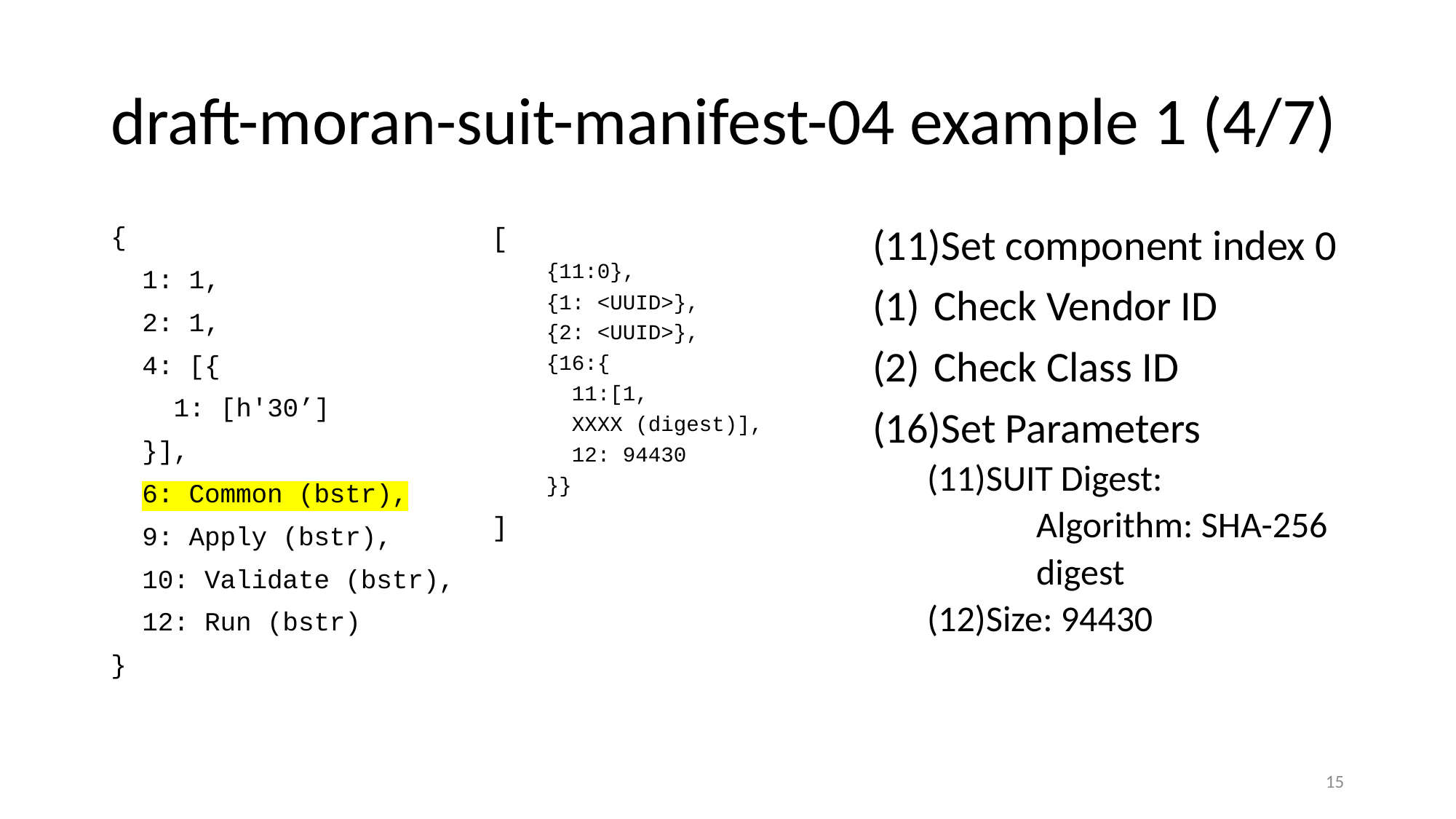

# draft-moran-suit-manifest-04 example 1 (4/7)
[
{11:0},
{1: <UUID>},
{2: <UUID>},
{16:{
  11:[1,
  XXXX (digest)],
  12: 94430
}}
]
{
  1: 1,
  2: 1,
  4: [{
    1: [h'30’]
  }],
  6: Common (bstr),
  9: Apply (bstr),
  10: Validate (bstr),
  12: Run (bstr)
}

(11)Set component index 0
Check Vendor ID
Check Class ID
(16)Set Parameters
(11)SUIT Digest:
	Algorithm: SHA-256
	digest
(12)Size: 94430

15